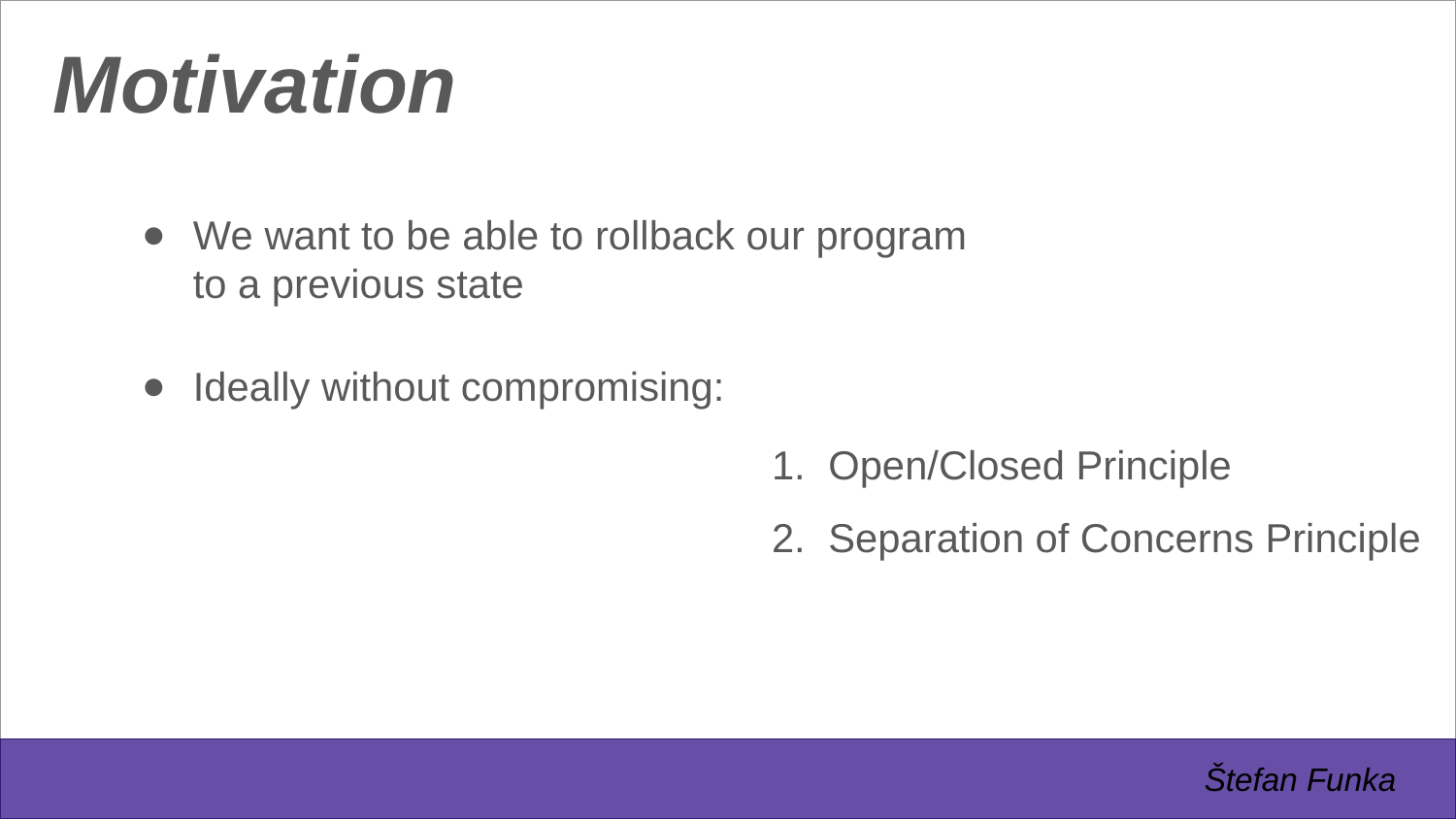

Motivation
We want to be able to rollback our program to a previous state
Ideally without compromising:
Open/Closed Principle
Separation of Concerns Principle

Štefan Funka